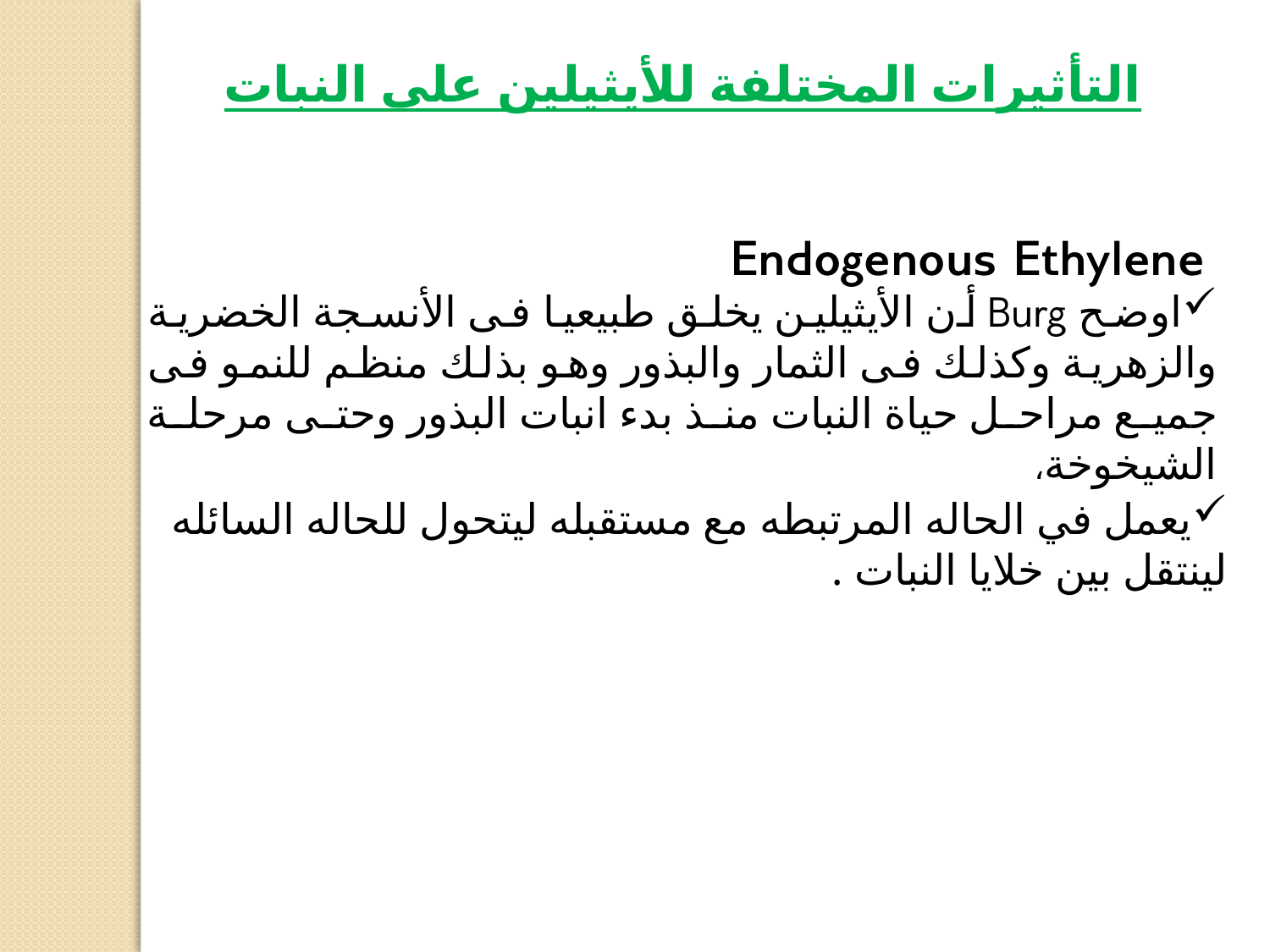

التأثيرات المختلفة للأيثيلين على النبات

 Endogenous Ethylene
اوضح Burg أن الأيثیلین یخلق طبیعیا فى الأنسجة الخضریة والزھریة وكذلك فى الثمار والبذور وھو بذلك منظم للنمو فى جمیع مراحل حیاة النبات منذ بدء انبات البذور وحتى مرحلة الشیخوخة،
يعمل في الحاله المرتبطه مع مستقبله ليتحول للحاله السائله لينتقل بين خلايا النبات .